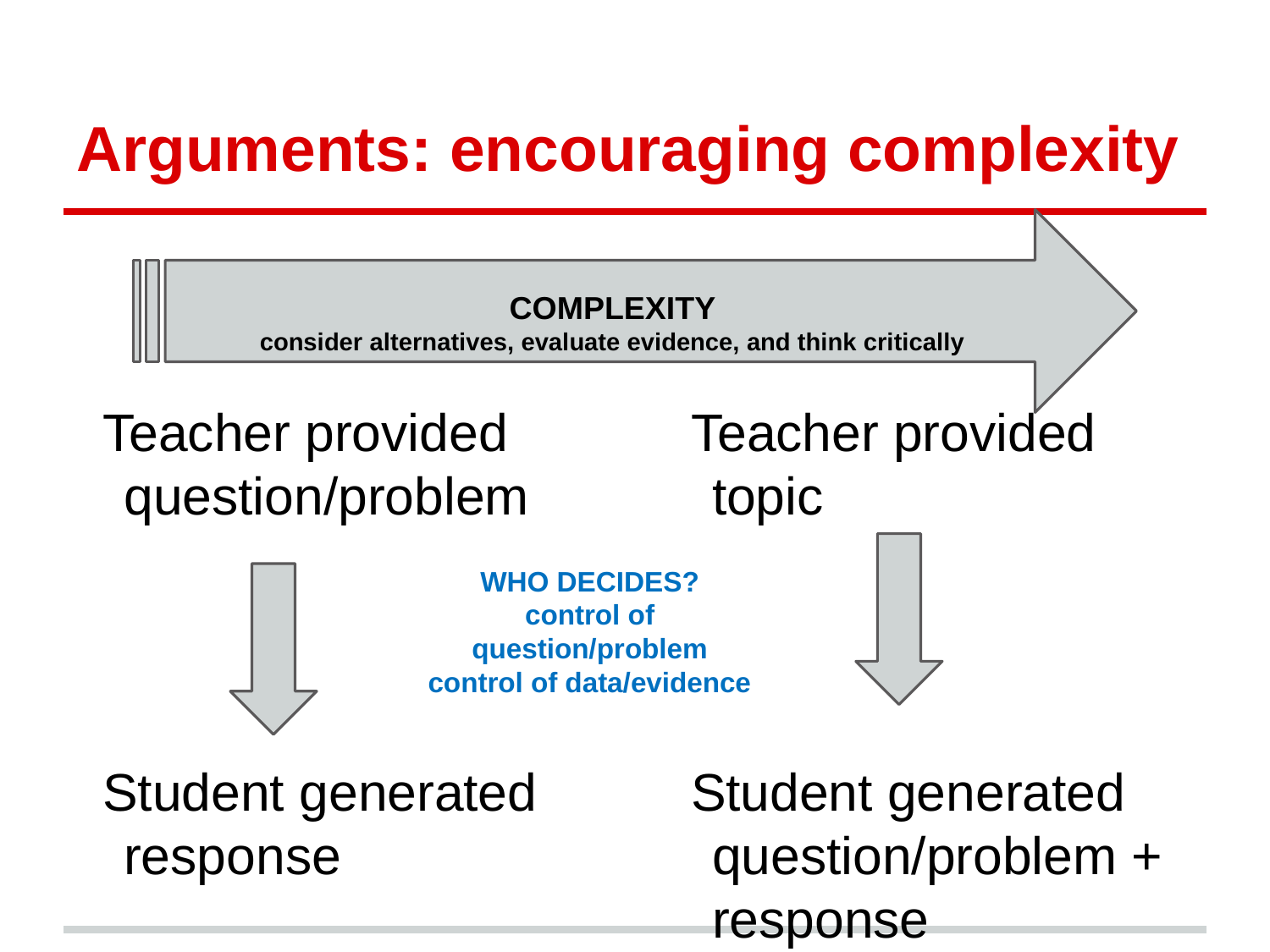

# Arguments: encouraging complexity

COMPLEXITY
consider alternatives, evaluate evidence, and think critically
Teacher provided question/problem

Student generated response
Teacher provided topic

Student generated question/problem + response

WHO DECIDES?
control of question/problem
control of data/evidence